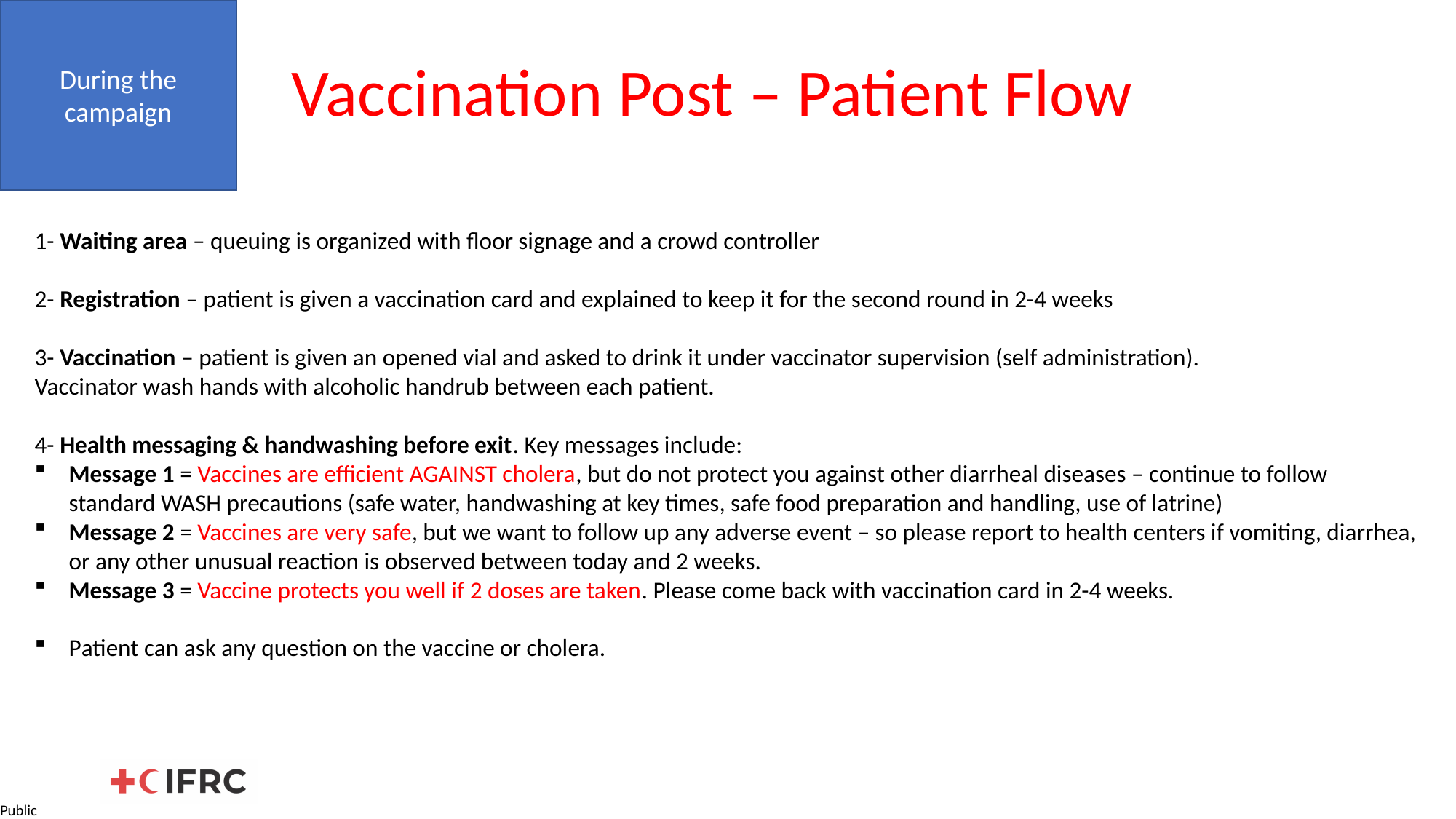

During the campaign
# Vaccination Post – Patient Flow
1- Waiting area – queuing is organized with floor signage and a crowd controller

2- Registration – patient is given a vaccination card and explained to keep it for the second round in 2-4 weeks

3- Vaccination – patient is given an opened vial and asked to drink it under vaccinator supervision (self administration).
Vaccinator wash hands with alcoholic handrub between each patient.

4- Health messaging & handwashing before exit. Key messages include:
Message 1 = Vaccines are efficient AGAINST cholera, but do not protect you against other diarrheal diseases – continue to follow standard WASH precautions (safe water, handwashing at key times, safe food preparation and handling, use of latrine)
Message 2 = Vaccines are very safe, but we want to follow up any adverse event – so please report to health centers if vomiting, diarrhea, or any other unusual reaction is observed between today and 2 weeks.
Message 3 = Vaccine protects you well if 2 doses are taken. Please come back with vaccination card in 2-4 weeks.

Patient can ask any question on the vaccine or cholera.